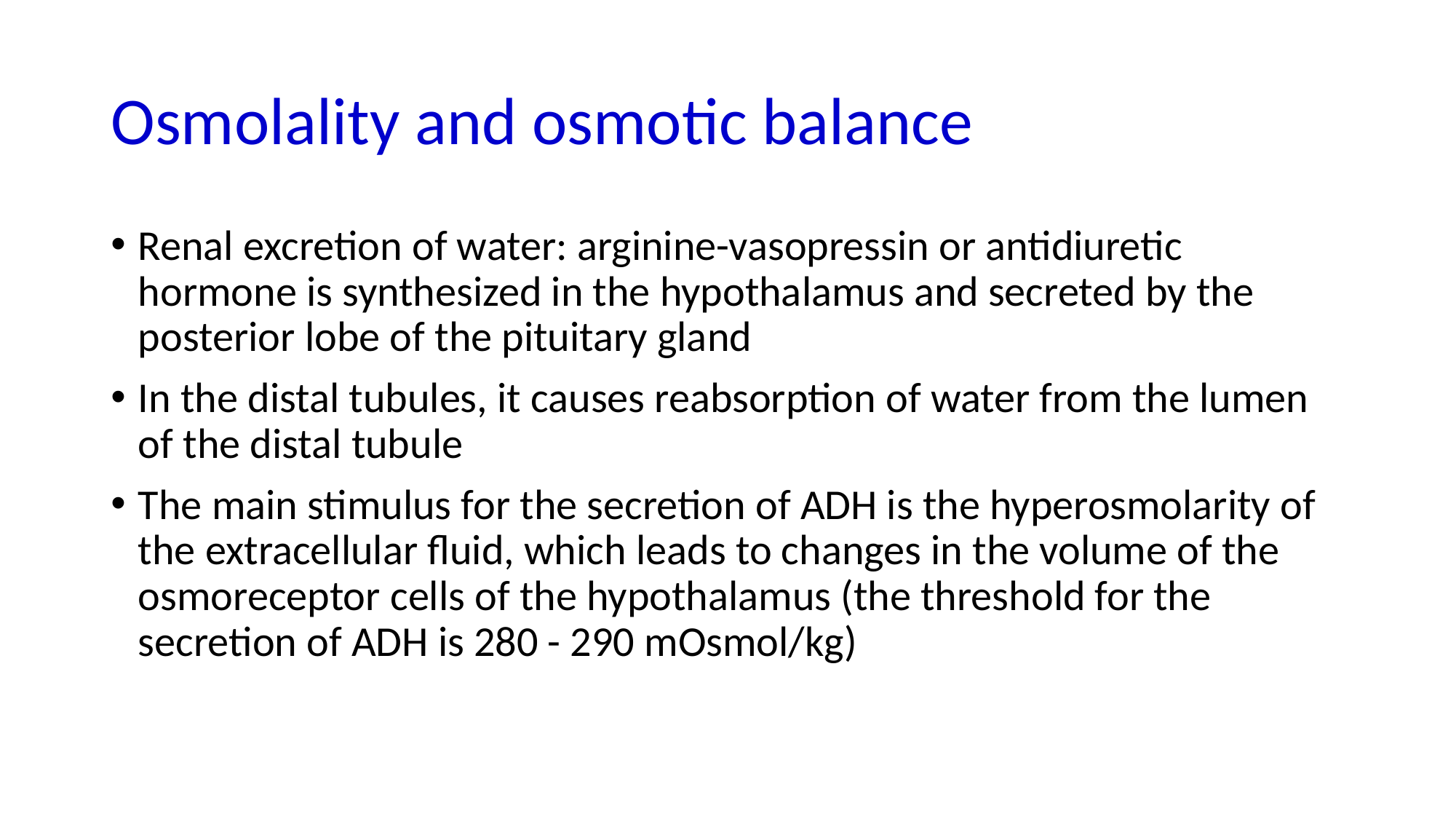

# Osmolality and osmotic balance
Renal excretion of water: arginine-vasopressin or antidiuretic hormone is synthesized in the hypothalamus and secreted by the posterior lobe of the pituitary gland
In the distal tubules, it causes reabsorption of water from the lumen of the distal tubule
The main stimulus for the secretion of ADH is the hyperosmolarity of the extracellular fluid, which leads to changes in the volume of the osmoreceptor cells of the hypothalamus (the threshold for the secretion of ADH is 280 - 290 mOsmol/kg)